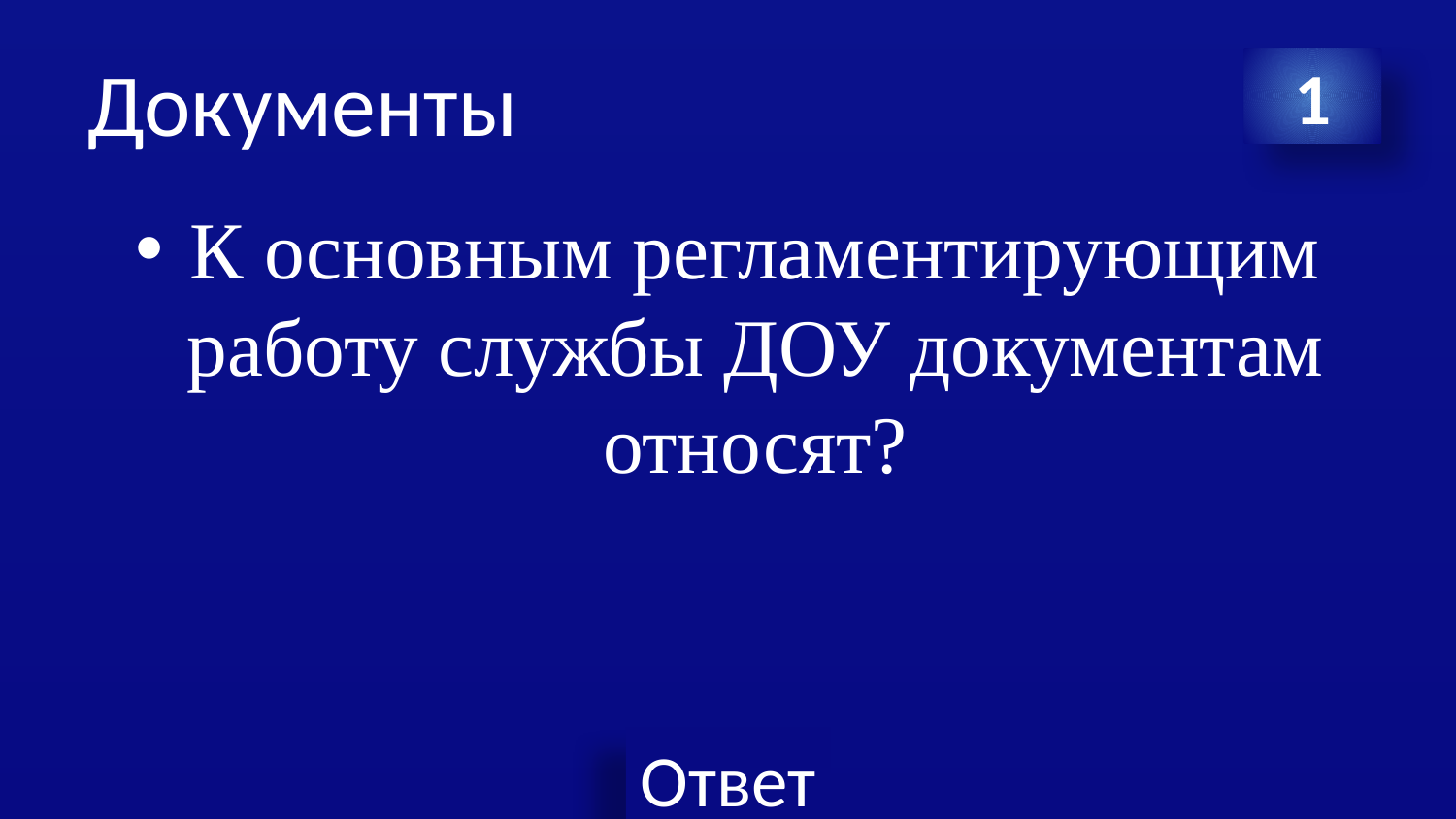

# Документы
1
К основным регламентирующим работу службы ДОУ документам относят?